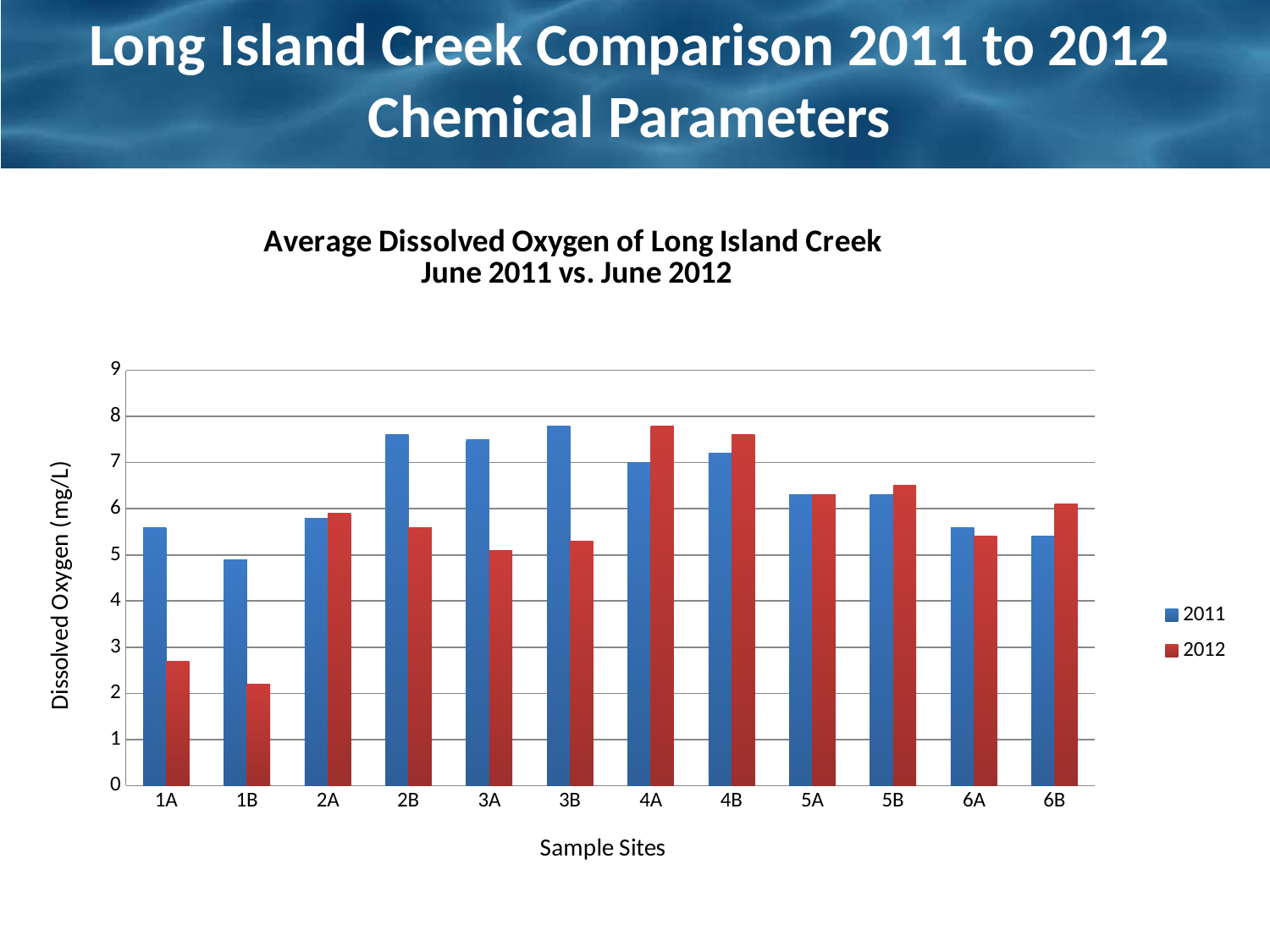

# Long Island Creek Comparison 2011 to 2012 Chemical Parameters

### Chart: Average Dissolved Oxygen of Long Island Creek
June 2011 vs. June 2012

| Category |  |  |
|---|---|---|
| 1A | 5.6 | 2.7 |
| 1B | 4.9 | 2.2 |
| 2A | 5.8 | 5.9 |
| 2B | 7.6 | 5.6 |
| 3A | 7.5 | 5.1 |
| 3B | 7.8 | 5.3 |
| 4A | 7.0 | 7.8 |
| 4B | 7.2 | 7.6 |
| 5A | 6.3 | 6.3 |
| 5B | 6.3 | 6.5 |
| 6A | 5.6 | 5.4 |
| 6B | 5.4 | 6.1 |